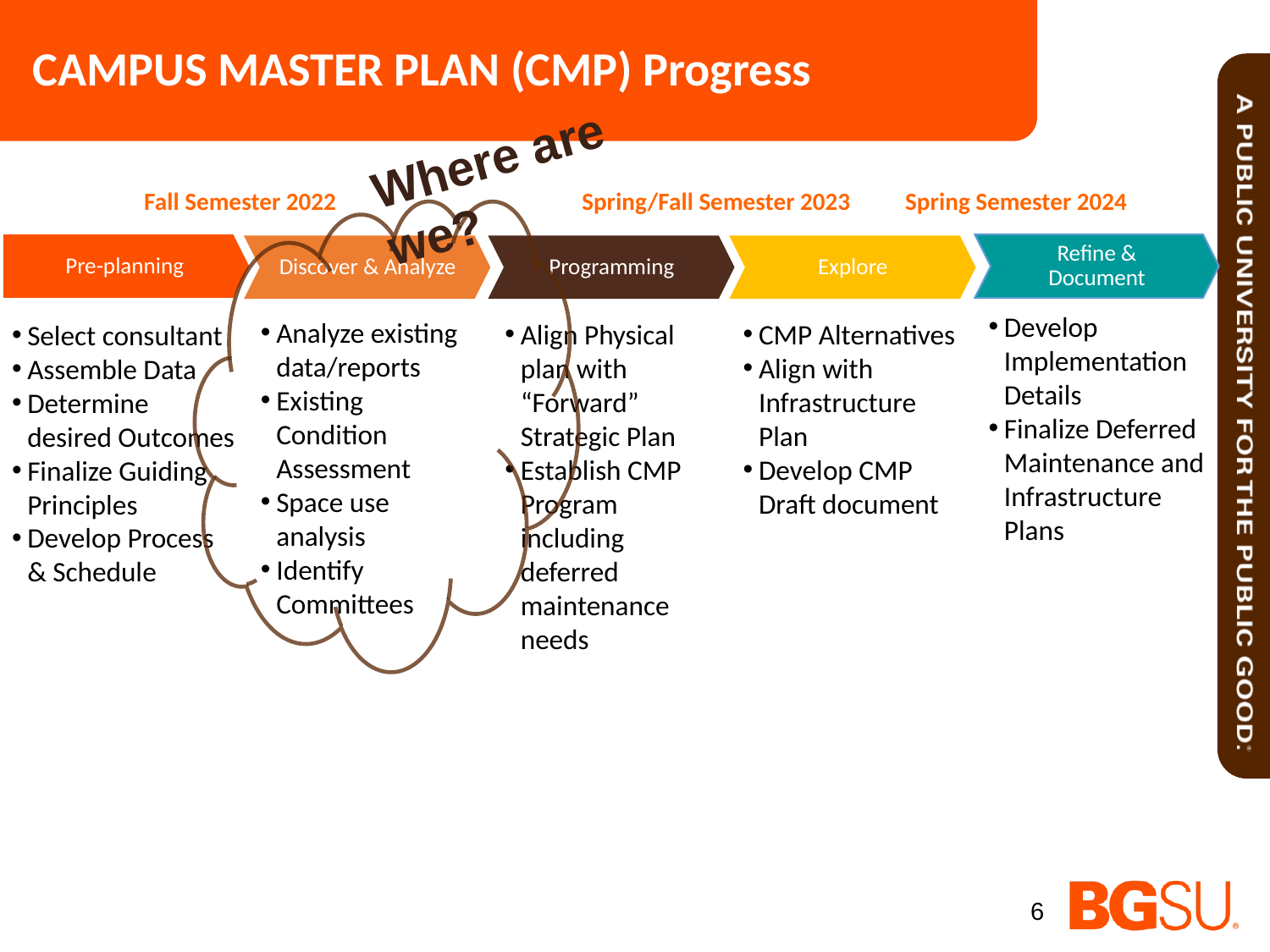

# CAMPUS MASTER PLAN (CMP) Progress
Where are we?
Fall Semester 2022
Spring/Fall Semester 2023
Spring Semester 2024

Refine & Document

Pre-planning

Programming

Explore

Discover & Analyze
Develop Implementation Details
Finalize Deferred Maintenance and Infrastructure Plans
Analyze existing data/reports
Existing Condition Assessment
Space use analysis
Identify Committees
CMP Alternatives
Align with Infrastructure Plan
Develop CMP Draft document
Align Physical plan with “Forward” Strategic Plan
Establish CMP Program including deferred maintenance needs

Select consultant
Assemble Data
Determine desired Outcomes
Finalize Guiding Principles
Develop Process & Schedule

6
This Photo by Unknown Author is licensed under CC BY